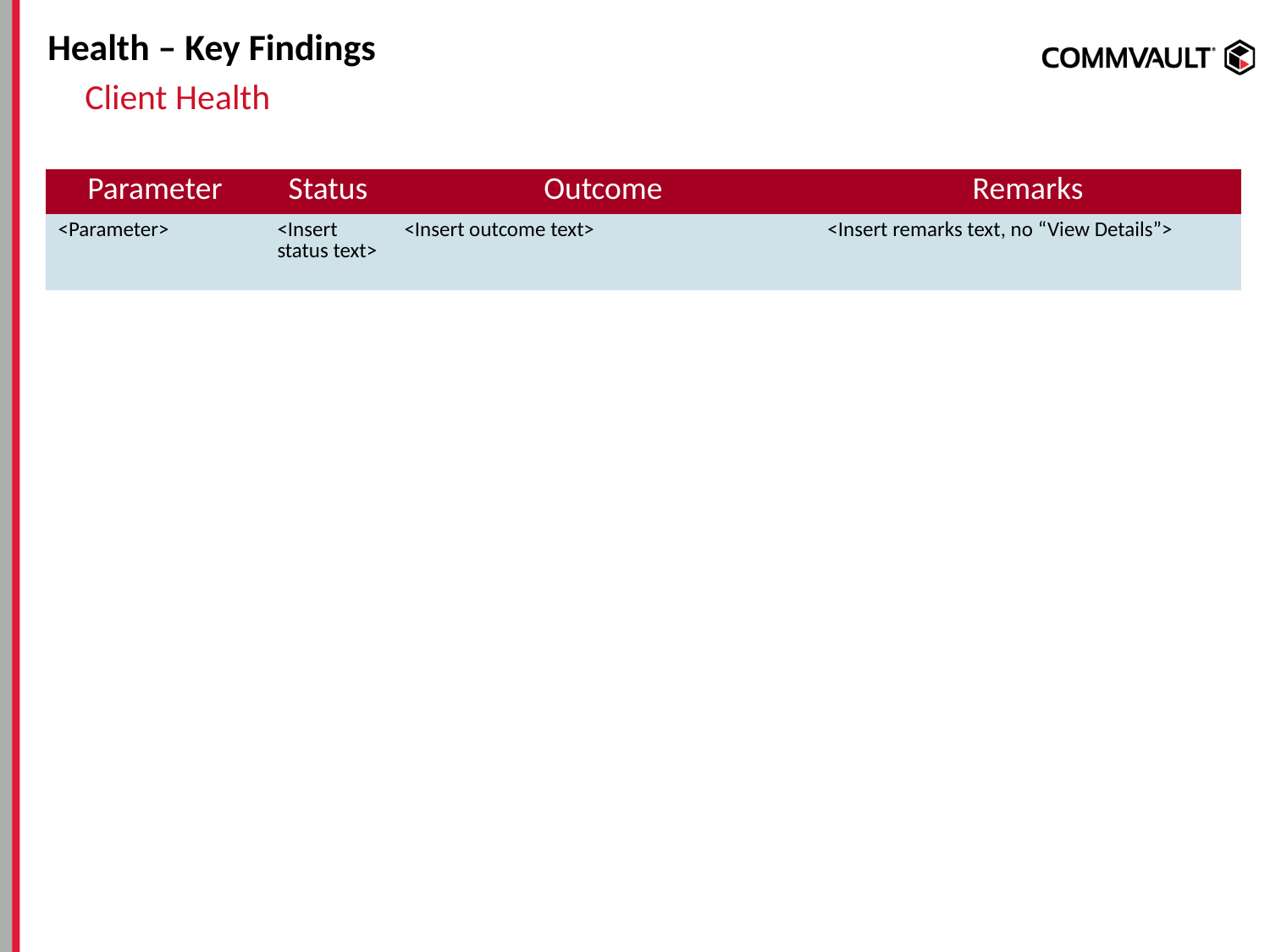

# Health – Key Findings
Client Health
| Parameter | Status | Outcome | Remarks |
| --- | --- | --- | --- |
| <Parameter> | <Insert status text> | <Insert outcome text> | <Insert remarks text, no “View Details”> |